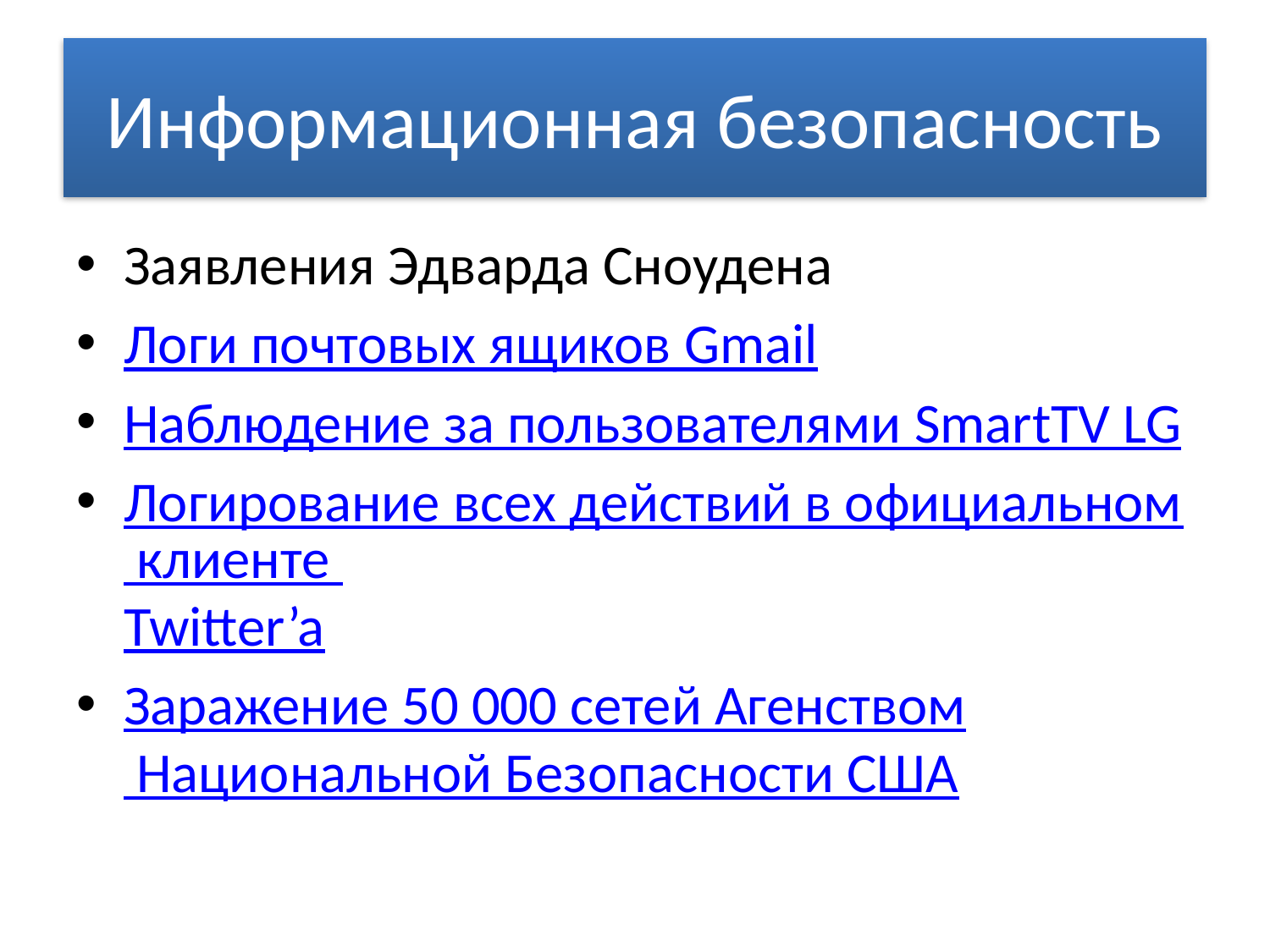

# Информационная безопасность
Заявления Эдварда Сноудена
Логи почтовых ящиков Gmail
Наблюдение за пользователями SmartTV LG
Логирование всех действий в официальном клиенте Twitter’a
Заражение 50 000 сетей Агенством Национальной Безопасности США